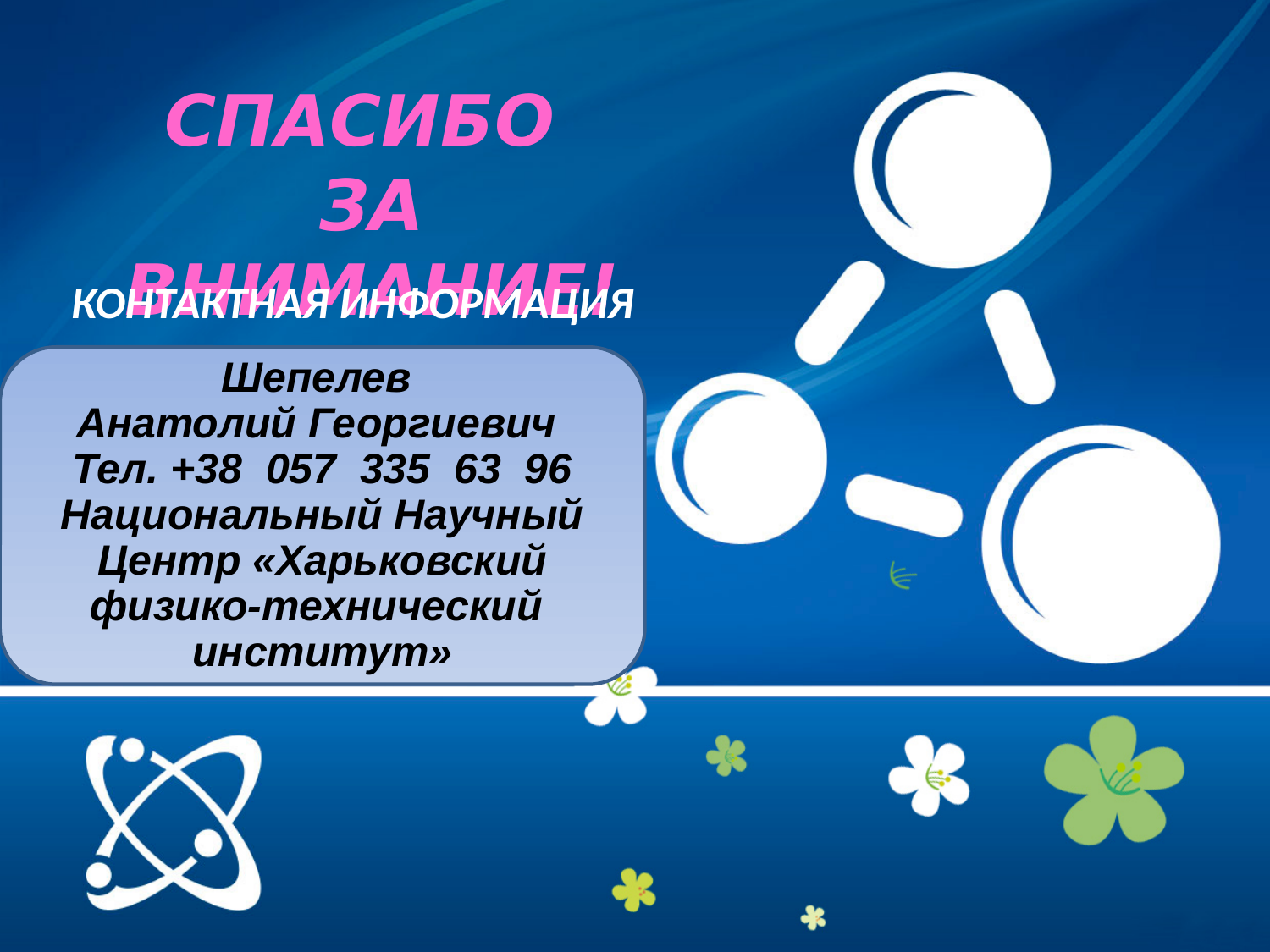

Спасибо
за внимание!
Контактная информация
Шепелев
Анатолий Георгиевич
Тел. +38  057  335  63  96
Национальный Научный Центр «Харьковский физико-технический  институт»